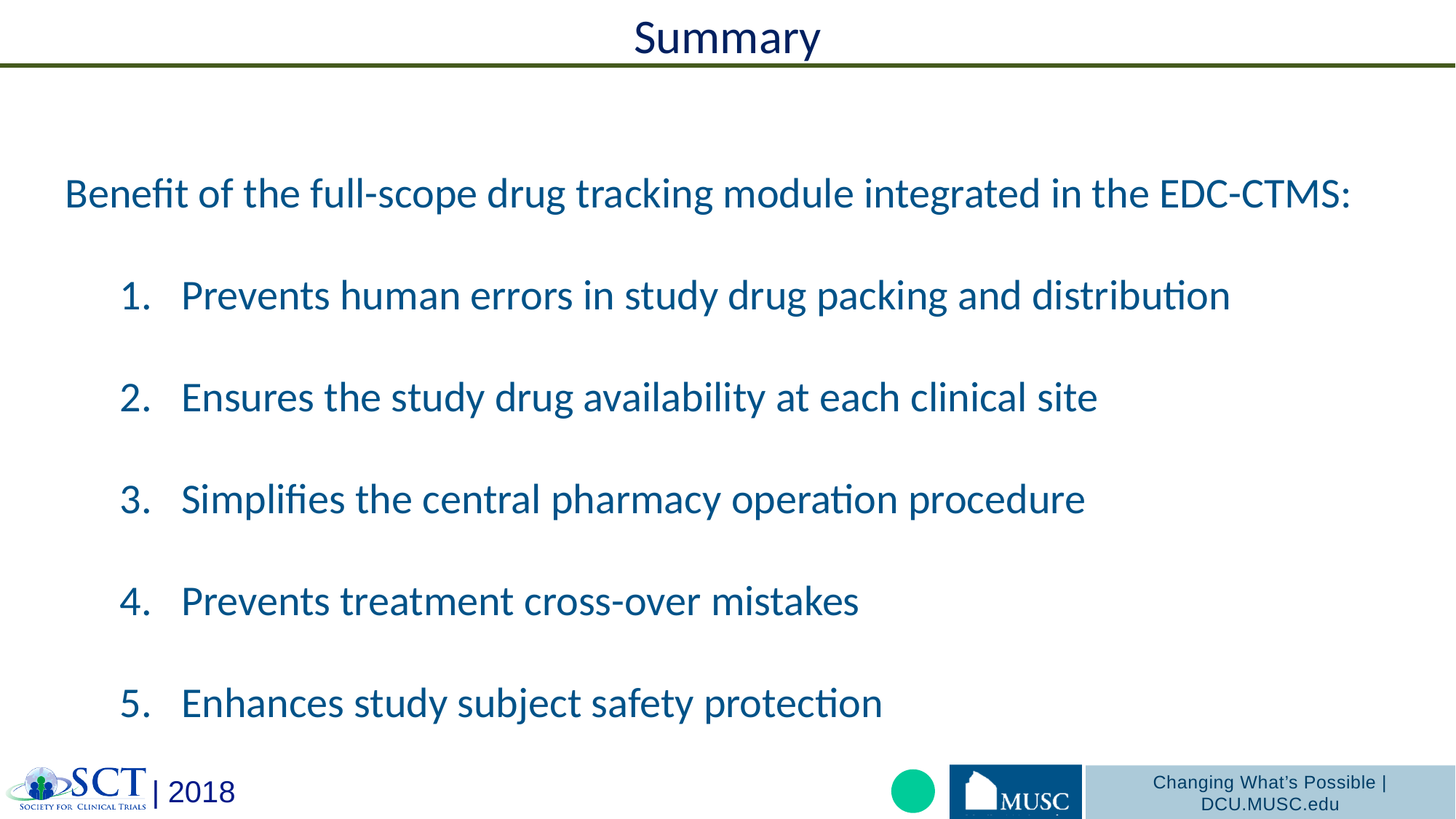

Summary
Benefit of the full-scope drug tracking module integrated in the EDC-CTMS:
Prevents human errors in study drug packing and distribution
Ensures the study drug availability at each clinical site
Simplifies the central pharmacy operation procedure
Prevents treatment cross-over mistakes
Enhances study subject safety protection